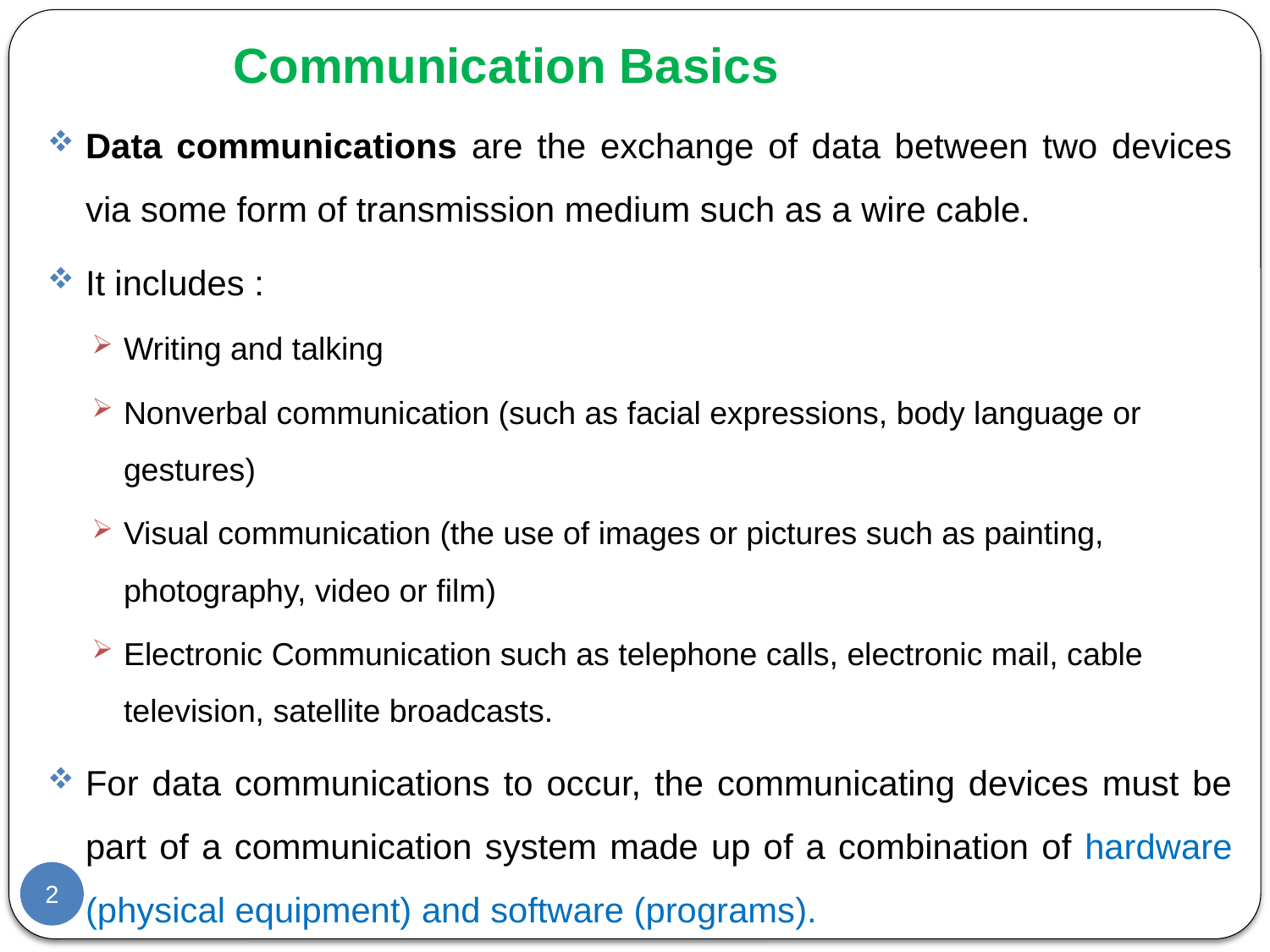

# Communication Basics
Data communications are the exchange of data between two devices via some form of transmission medium such as a wire cable.
It includes :
Writing and talking
Nonverbal communication (such as facial expressions, body language or gestures)
Visual communication (the use of images or pictures such as painting, photography, video or film)
Electronic Communication such as telephone calls, electronic mail, cable television, satellite broadcasts.
For data communications to occur, the communicating devices must be part of a communication system made up of a combination of hardware (physical equipment) and software (programs).
2